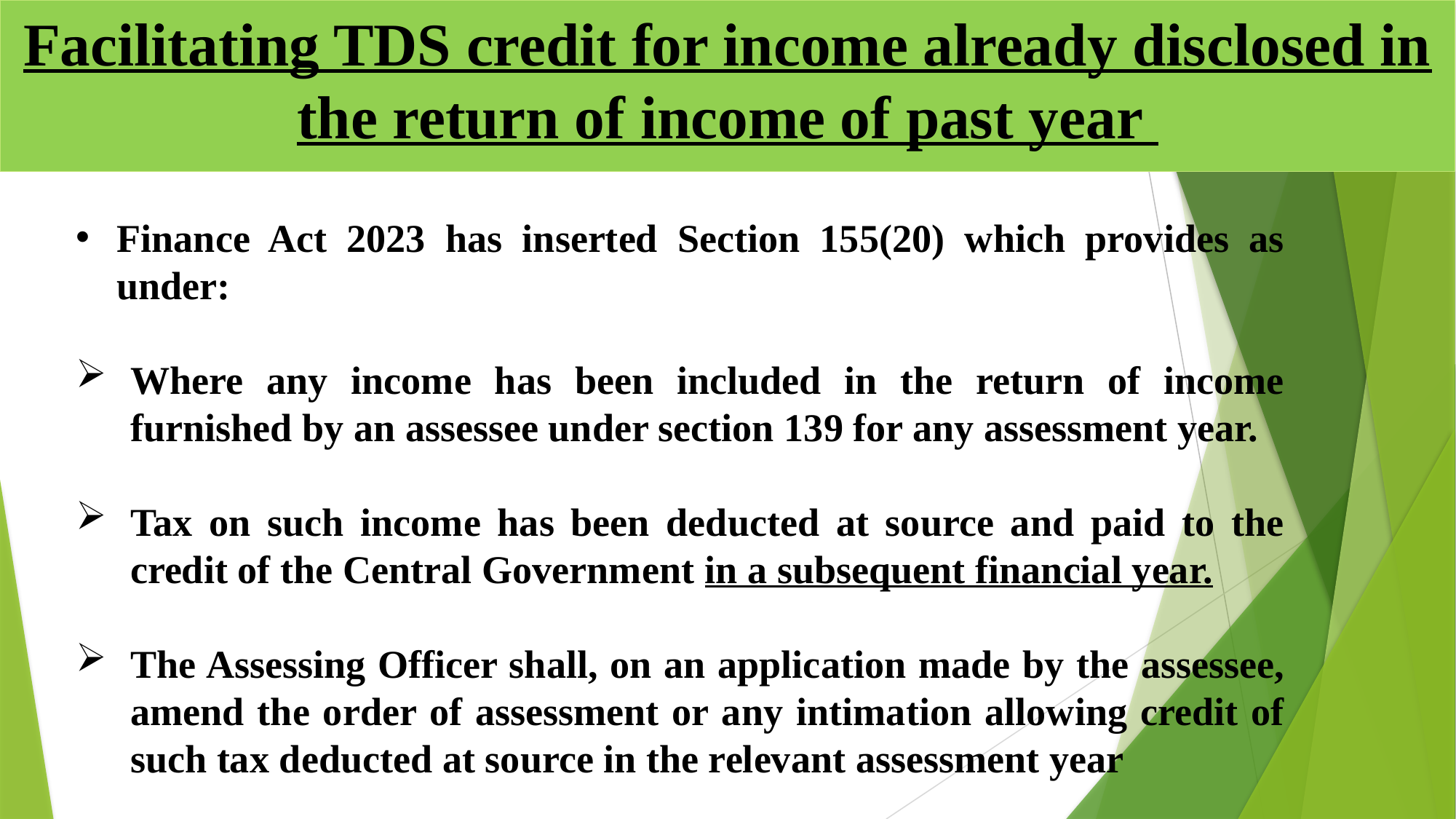

# Facilitating TDS credit for income already disclosed in the return of income of past year
Finance Act 2023 has inserted Section 155(20) which provides as under:

Where any income has been included in the return of income furnished by an assessee under section 139 for any assessment year.

Tax on such income has been deducted at source and paid to the credit of the Central Government in a subsequent financial year.

The Assessing Officer shall, on an application made by the assessee, amend the order of assessment or any intimation allowing credit of such tax deducted at source in the relevant assessment year